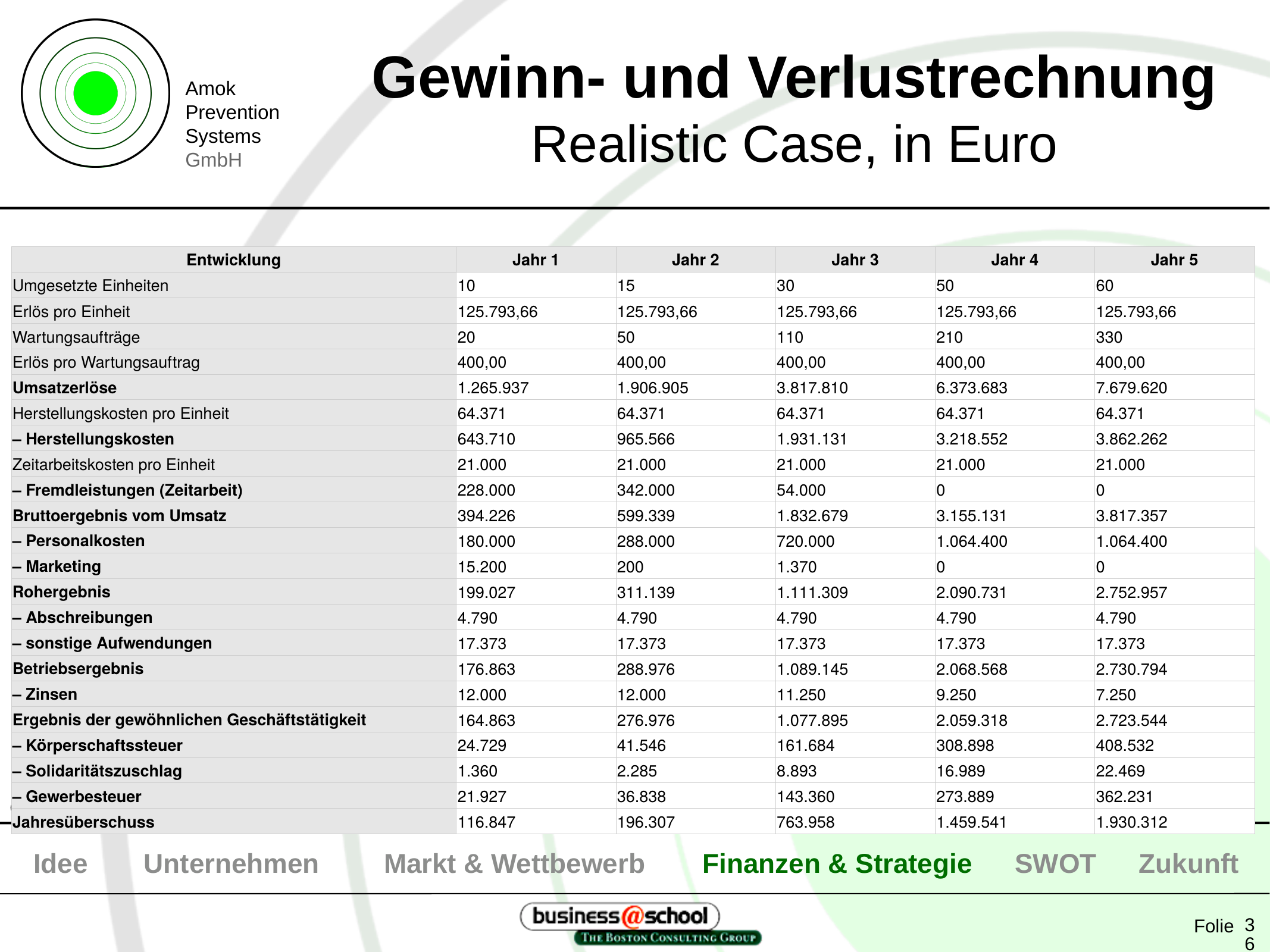

# Gewinn- und Verlustrechnung Realistic Case, in Euro
| Entwicklung | Jahr 1 | Jahr 2 | Jahr 3 | Jahr 4 | Jahr 5 |
| --- | --- | --- | --- | --- | --- |
| Umgesetzte Einheiten | 10 | 15 | 30 | 50 | 60 |
| Erlös pro Einheit | 125.793,66 | 125.793,66 | 125.793,66 | 125.793,66 | 125.793,66 |
| Wartungsaufträge | 20 | 50 | 110 | 210 | 330 |
| Erlös pro Wartungsauftrag | 400,00 | 400,00 | 400,00 | 400,00 | 400,00 |
| Umsatzerlöse | 1.265.937 | 1.906.905 | 3.817.810 | 6.373.683 | 7.679.620 |
| Herstellungskosten pro Einheit | 64.371 | 64.371 | 64.371 | 64.371 | 64.371 |
| – Herstellungskosten | 643.710 | 965.566 | 1.931.131 | 3.218.552 | 3.862.262 |
| Zeitarbeitskosten pro Einheit | 21.000 | 21.000 | 21.000 | 21.000 | 21.000 |
| – Fremdleistungen (Zeitarbeit) | 228.000 | 342.000 | 54.000 | 0 | 0 |
| Bruttoergebnis vom Umsatz | 394.226 | 599.339 | 1.832.679 | 3.155.131 | 3.817.357 |
| – Personalkosten | 180.000 | 288.000 | 720.000 | 1.064.400 | 1.064.400 |
| – Marketing | 15.200 | 200 | 1.370 | 0 | 0 |
| Rohergebnis | 199.027 | 311.139 | 1.111.309 | 2.090.731 | 2.752.957 |
| – Abschreibungen | 4.790 | 4.790 | 4.790 | 4.790 | 4.790 |
| – sonstige Aufwendungen | 17.373 | 17.373 | 17.373 | 17.373 | 17.373 |
| Betriebsergebnis | 176.863 | 288.976 | 1.089.145 | 2.068.568 | 2.730.794 |
| – Zinsen | 12.000 | 12.000 | 11.250 | 9.250 | 7.250 |
| Ergebnis der gewöhnlichen Geschäftstätigkeit | 164.863 | 276.976 | 1.077.895 | 2.059.318 | 2.723.544 |
| – Körperschaftssteuer | 24.729 | 41.546 | 161.684 | 308.898 | 408.532 |
| – Solidaritätszuschlag | 1.360 | 2.285 | 8.893 | 16.989 | 22.469 |
| – Gewerbesteuer | 21.927 | 36.838 | 143.360 | 273.889 | 362.231 |
| Jahresüberschuss | 116.847 | 196.307 | 763.958 | 1.459.541 | 1.930.312 |
Quelle: Eigene Berechnung
Idee
Unternehmen
Markt & Wettbewerb
Finanzen & Strategie
SWOT
Zukunft
36